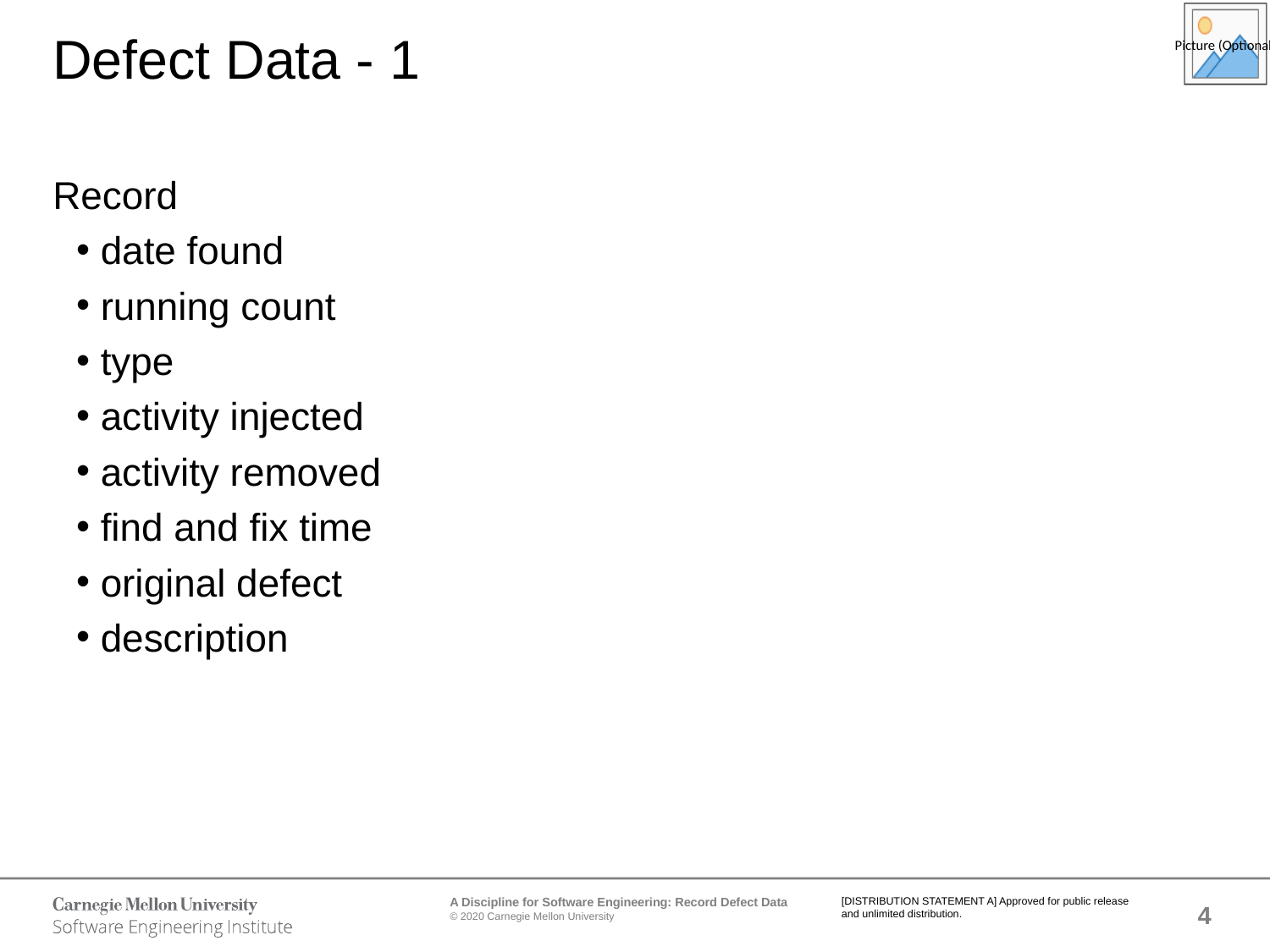

# Defect Data - 1
Record
date found
running count
type
activity injected
activity removed
find and fix time
original defect
description